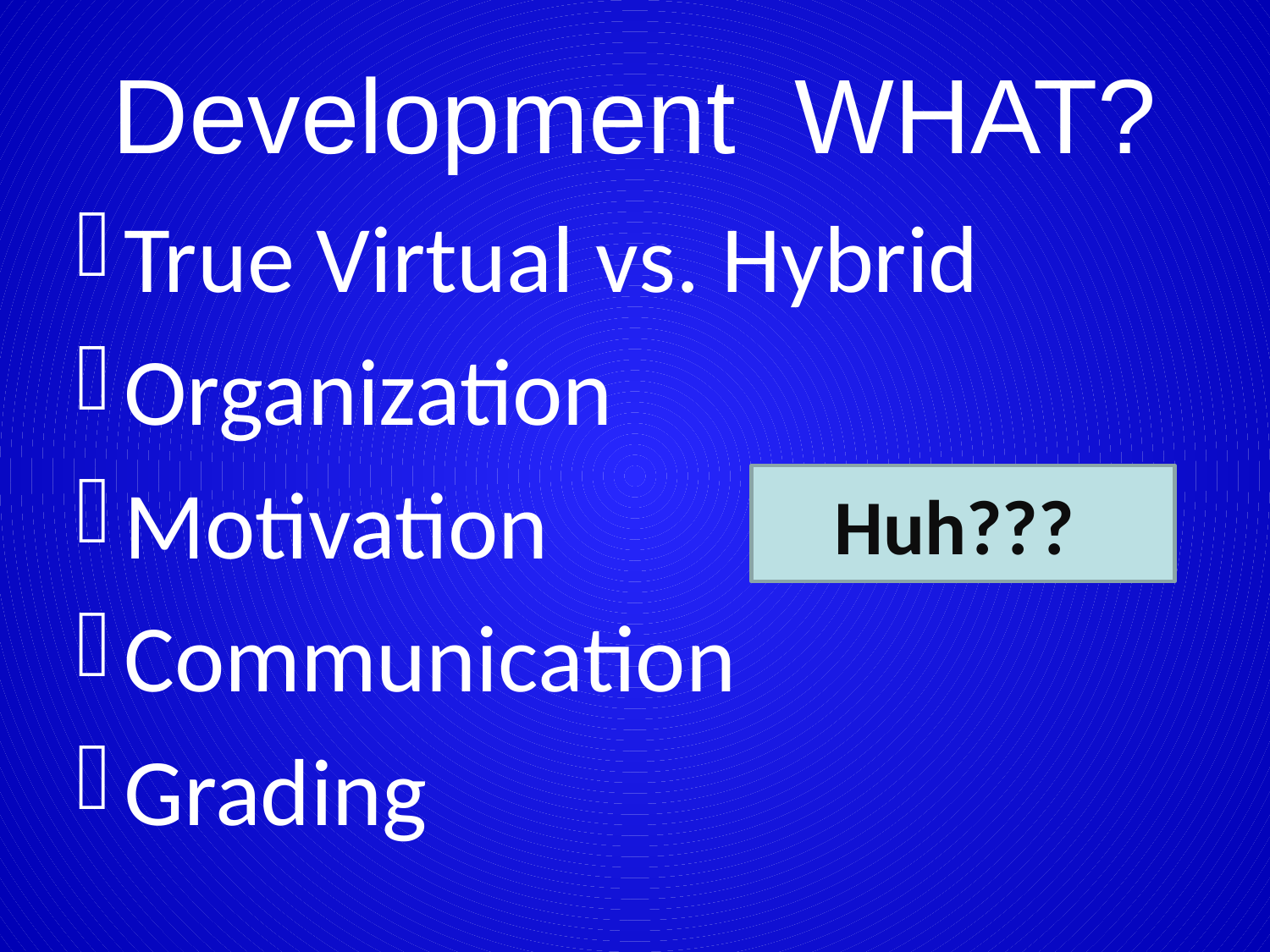

# Development  WHAT?
True Virtual vs. Hybrid
Organization
Motivation
Communication
Grading
Huh???